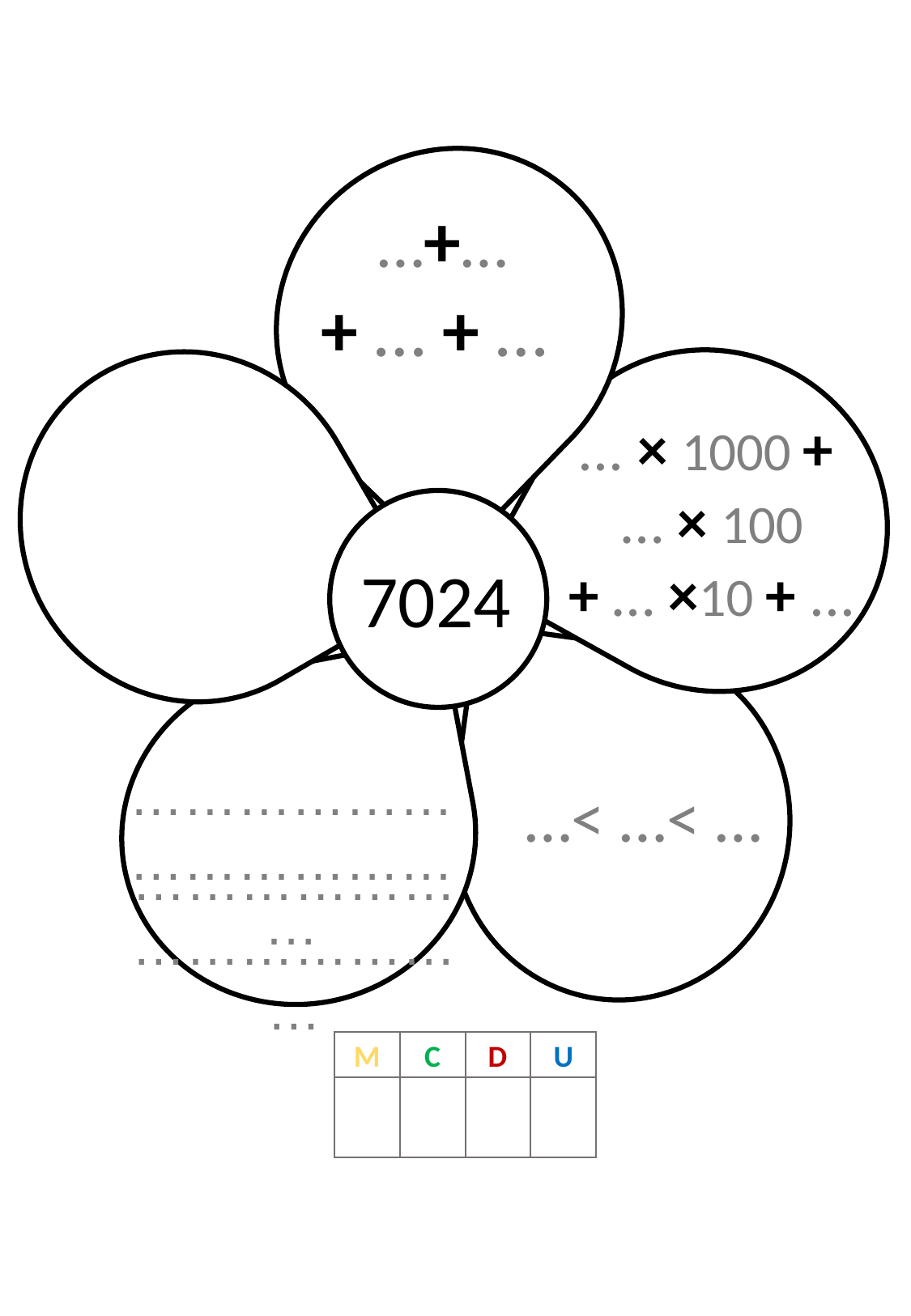

…+…
+ … + …
... × 1000 +
… × 100
+ … ×10 + ...
7024
…………………………………
…< …< …
…………………………………
M
C
D
U